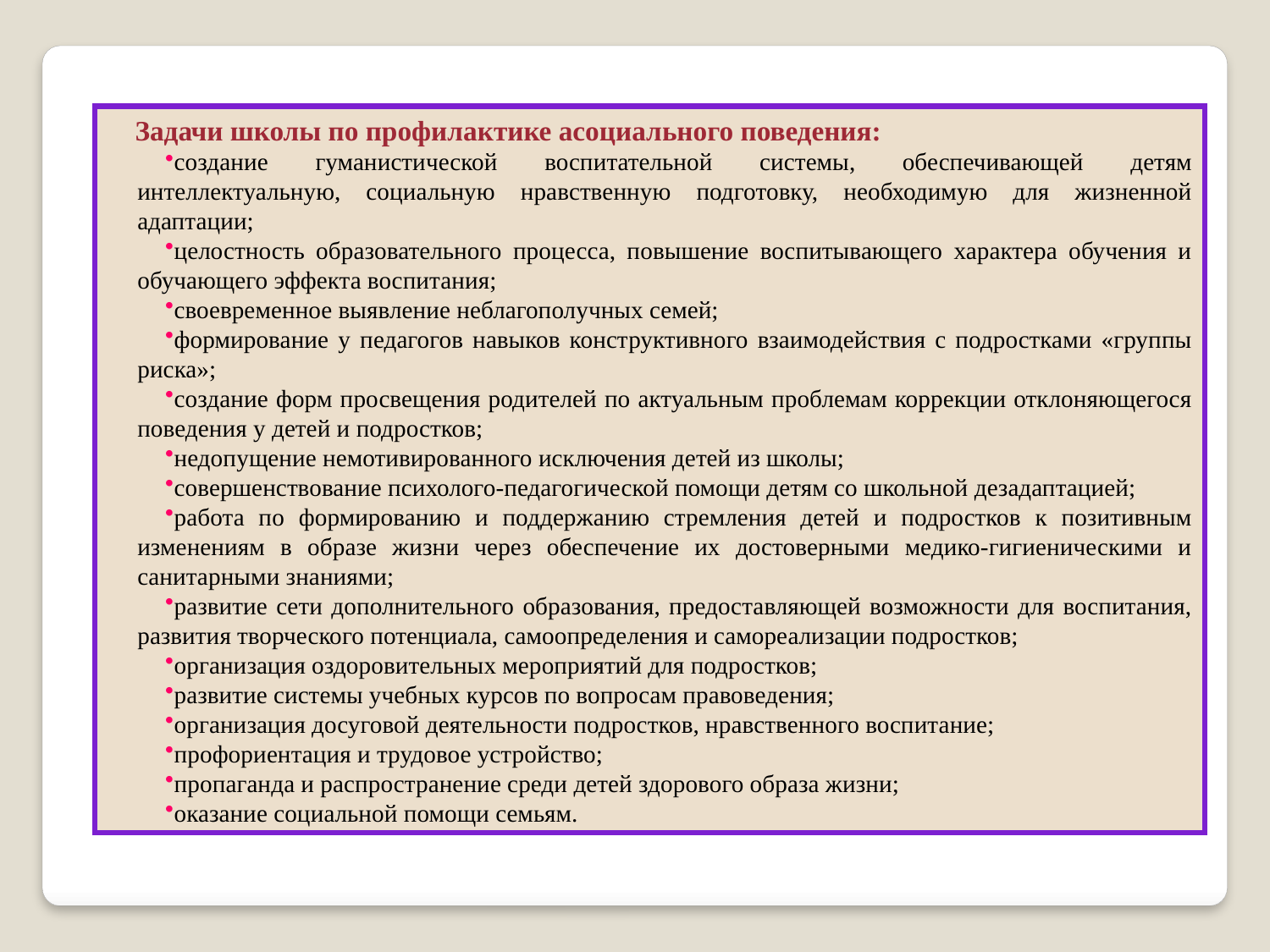

Задачи школы по профилактике асоциального поведения:
создание гуманистической воспитательной системы, обеспечивающей детям интеллектуальную, социальную нравственную подготовку, необходимую для жизненной адаптации;
целостность образовательного процесса, повышение воспитывающего характера обучения и обучающего эффекта воспитания;
своевременное выявление неблагополучных семей;
формирование у педагогов навыков конструктивного взаимодействия с подростками «группы риска»;
создание форм просвещения родителей по актуальным проблемам коррекции отклоняющегося поведения у детей и подростков;
недопущение немотивированного исключения детей из школы;
совершенствование психолого-педагогической помощи детям со школьной дезадаптацией;
работа по формированию и поддержанию стремления детей и подростков к позитивным изменениям в образе жизни через обеспечение их достоверными медико-гигиеническими и санитарными знаниями;
развитие сети дополнительного образования, предоставляющей возможности для воспитания, развития творческого потенциала, самоопределения и самореализации подростков;
организация оздоровительных мероприятий для подростков;
развитие системы учебных курсов по вопросам правоведения;
организация досуговой деятельности подростков, нравственного воспитание;
профориентация и трудовое устройство;
пропаганда и распространение среди детей здорового образа жизни;
оказание социальной помощи семьям.